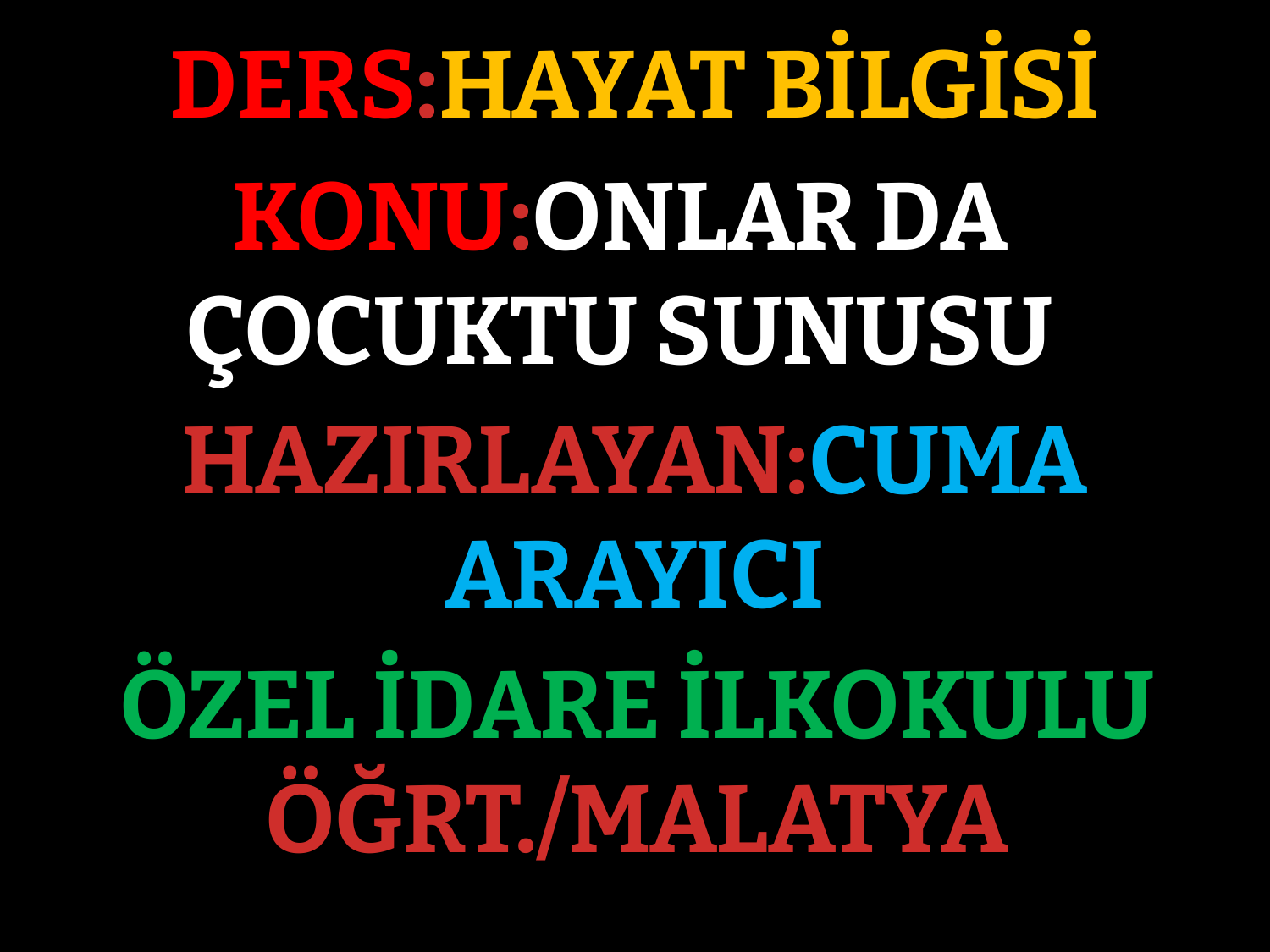

DERS:HAYAT BİLGİSİ
KONU:ONLAR DA ÇOCUKTU SUNUSU
HAZIRLAYAN:CUMA ARAYICI
ÖZEL İDARE İLKOKULU ÖĞRT./MALATYA